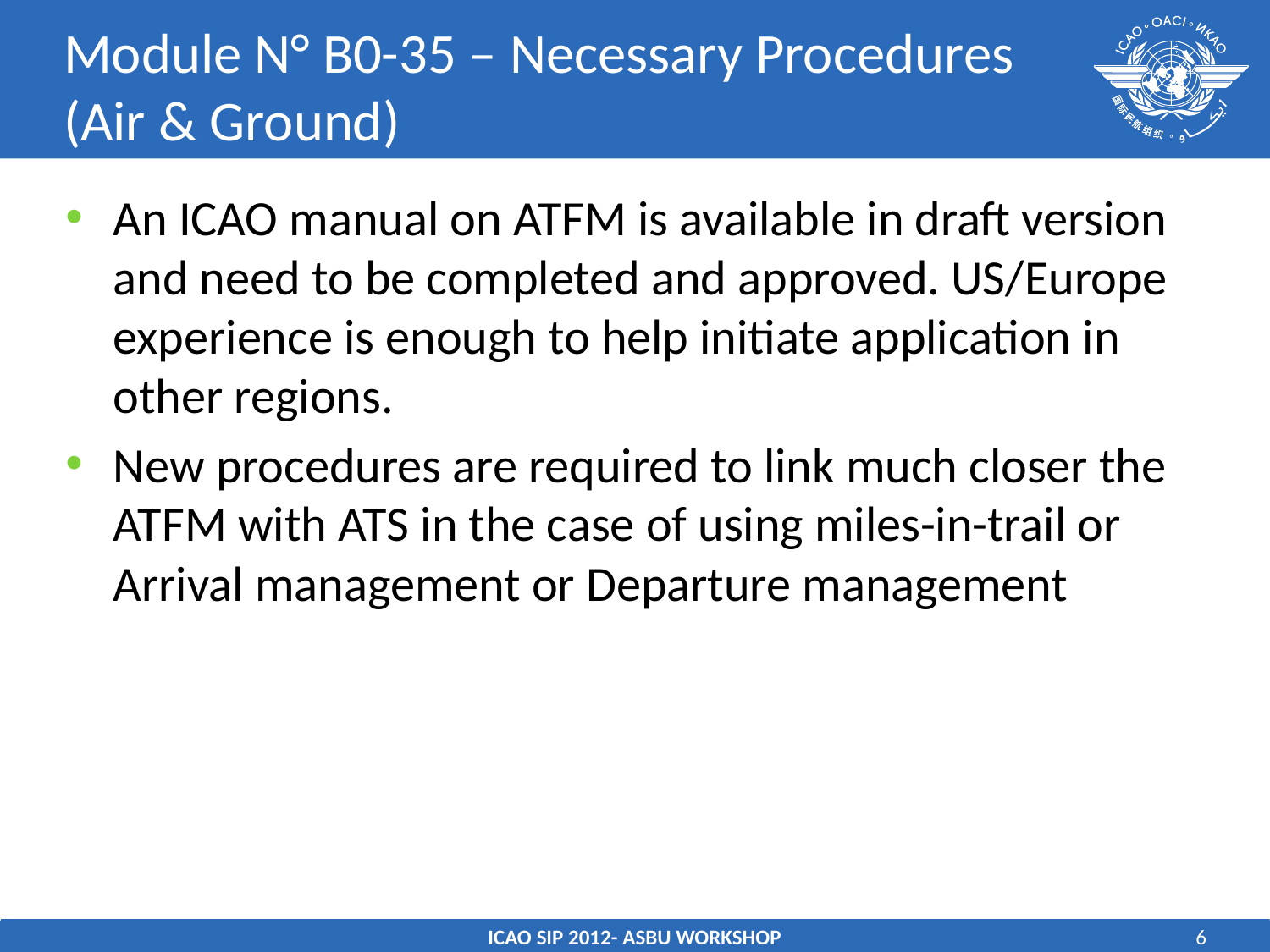

# Module N° B0-35 – Necessary Procedures (Air & Ground)
An ICAO manual on ATFM is available in draft version and need to be completed and approved. US/Europe experience is enough to help initiate application in other regions.
New procedures are required to link much closer the ATFM with ATS in the case of using miles-in-trail or Arrival management or Departure management
ICAO SIP 2012- ASBU WORKSHOP
6